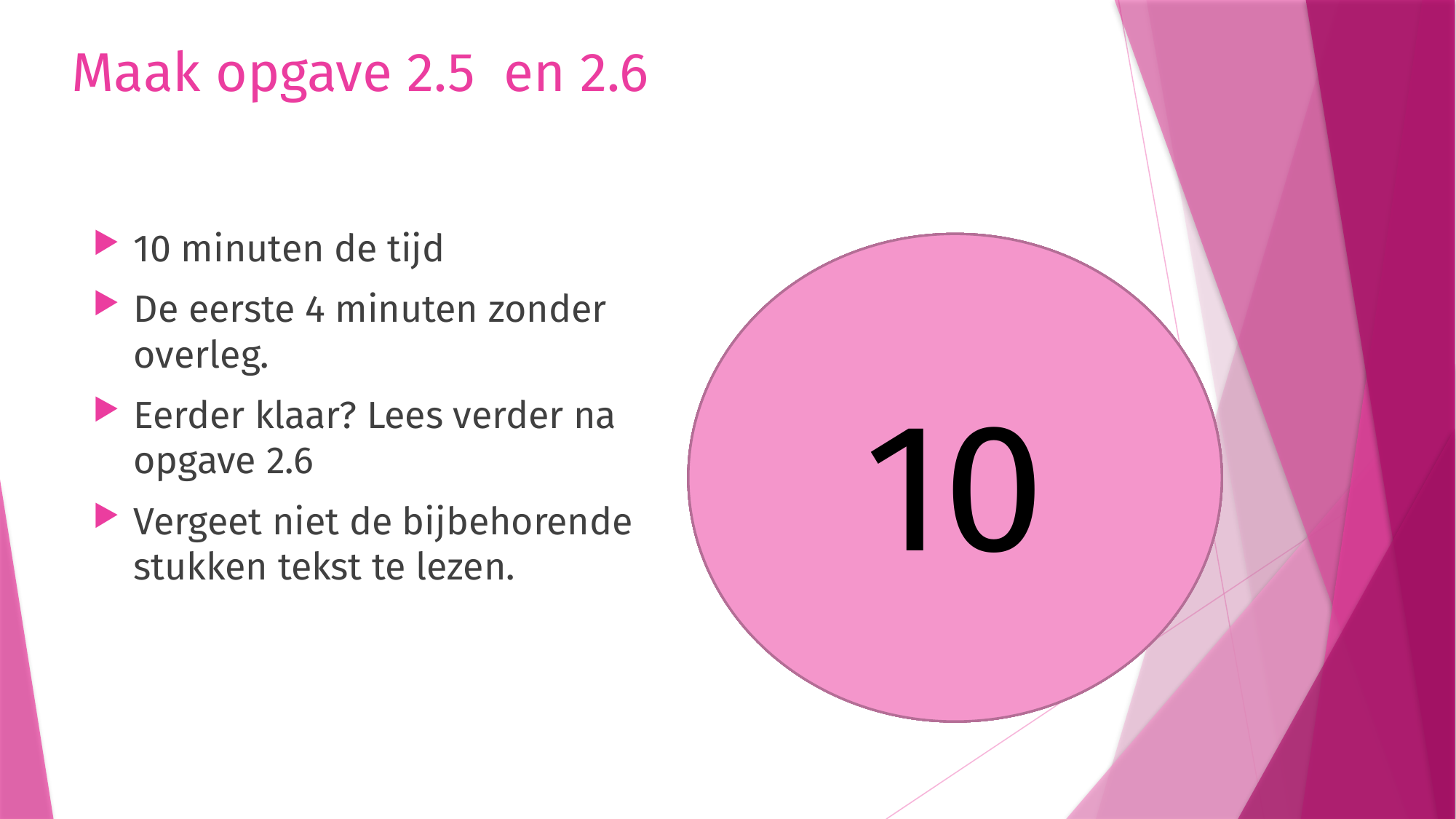

# Maak opgave 2.5  en 2.6
10 minuten de tijd
De eerste 4 minuten zonder overleg.
Eerder klaar? Lees verder na opgave 2.6
Vergeet niet de bijbehorende stukken tekst te lezen.
10
8
9
5
6
7
4
3
1
2